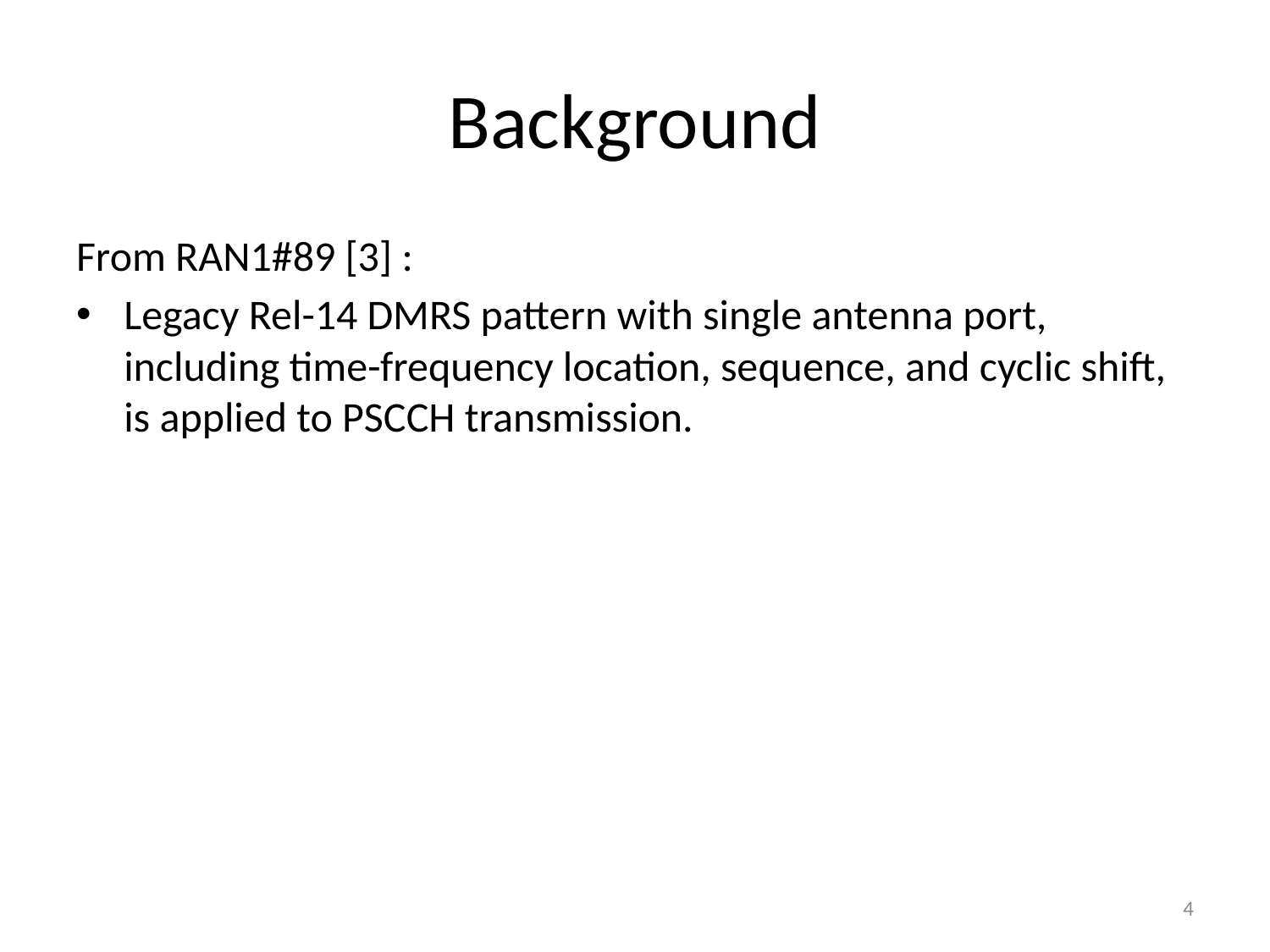

# Background
From RAN1#89 [3] :
Legacy Rel-14 DMRS pattern with single antenna port, including time-frequency location, sequence, and cyclic shift, is applied to PSCCH transmission.

4